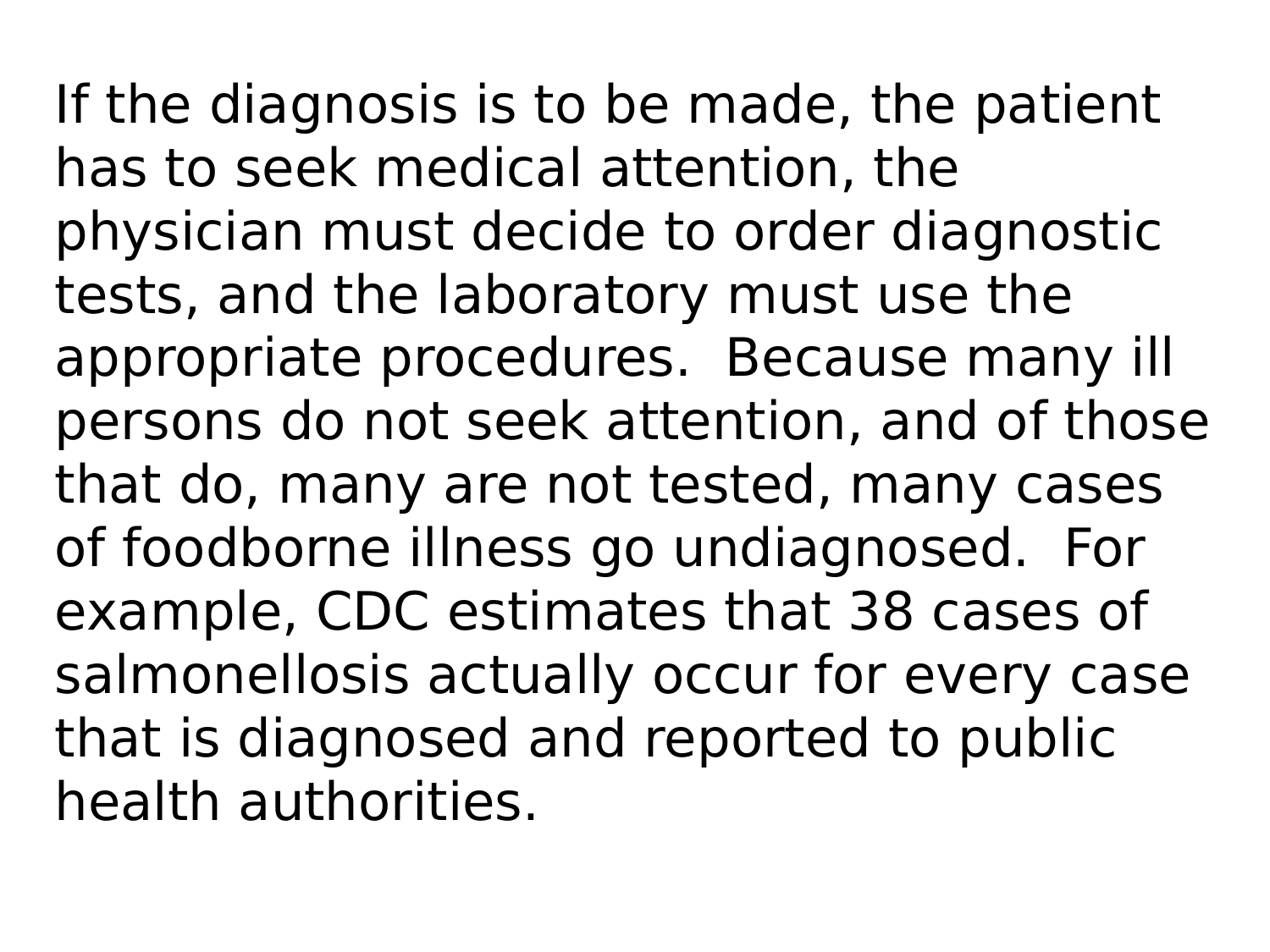

If the diagnosis is to be made, the patient has to seek medical attention, the physician must decide to order diagnostic tests, and the laboratory must use the appropriate procedures.  Because many ill persons do not seek attention, and of those that do, many are not tested, many cases of foodborne illness go undiagnosed.  For example, CDC estimates that 38 cases of salmonellosis actually occur for every case that is diagnosed and reported to public health authorities.